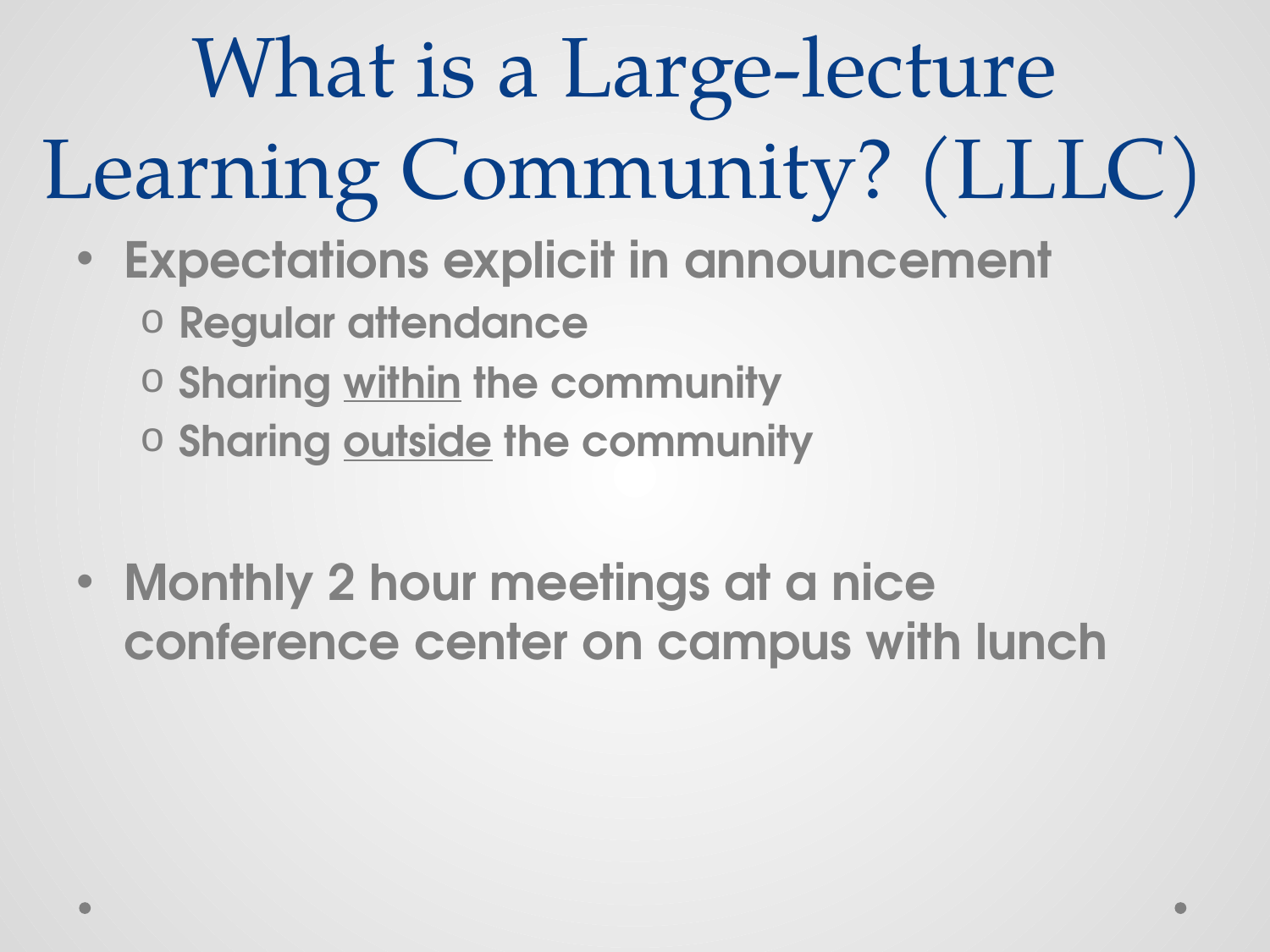

# What is a Large-lecture Learning Community? (LLLC)
Expectations explicit in announcement
Regular attendance
Sharing within the community
Sharing outside the community

Monthly 2 hour meetings at a nice conference center on campus with lunch